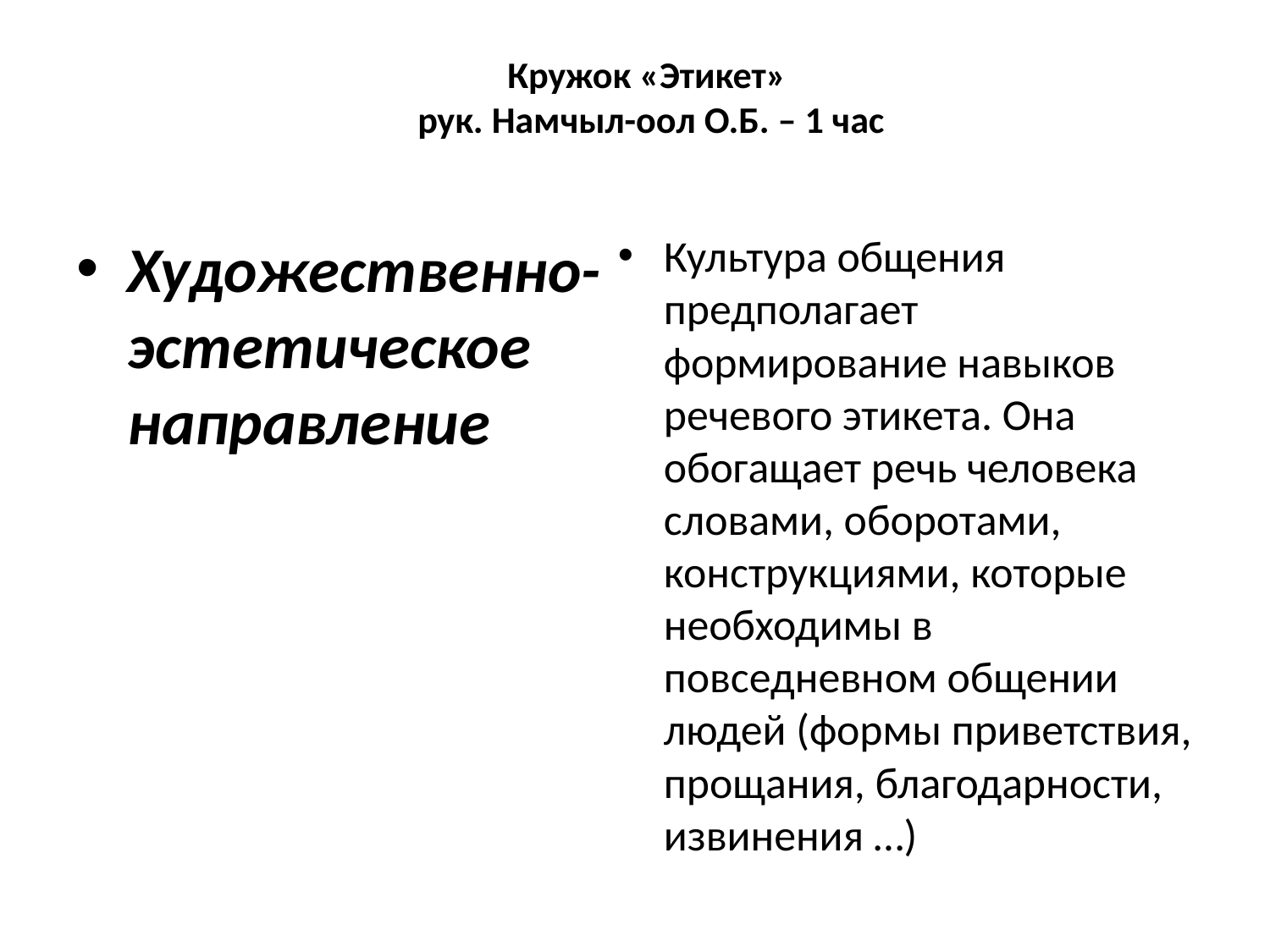

# Кружок «Этикет» рук. Намчыл-оол О.Б. – 1 час
Художественно-эстетическое направление
Культура общения предполагает формирование навыков речевого этикета. Она обогащает речь человека словами, оборотами, конструкциями, которые необходимы в повседневном общении людей (формы приветствия, прощания, благодарности, извинения …)